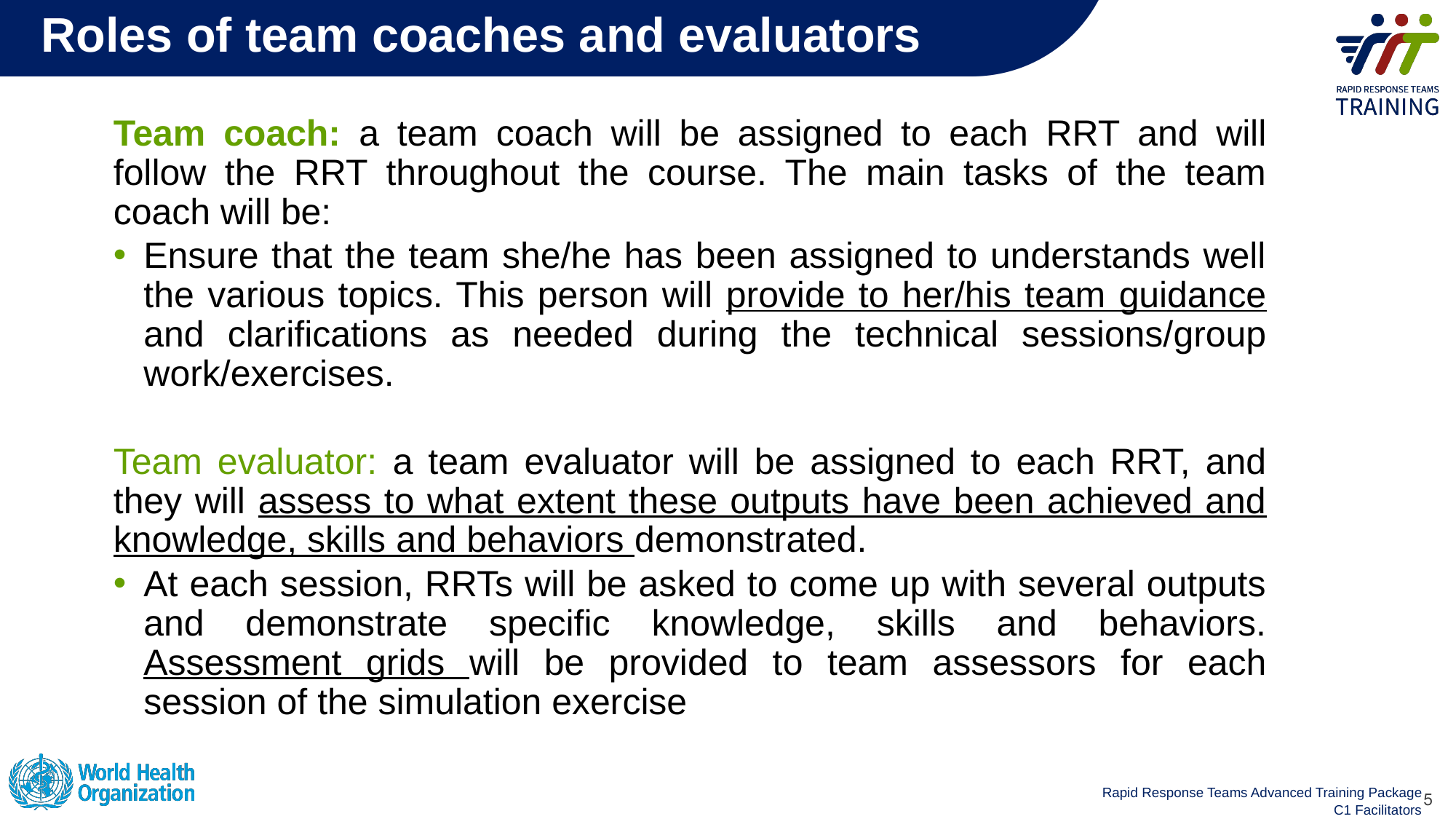

# Roles of team coaches and evaluators
Team coach: a team coach will be assigned to each RRT and will follow the RRT throughout the course. The main tasks of the team coach will be:
Ensure that the team she/he has been assigned to understands well the various topics. This person will provide to her/his team guidance and clarifications as needed during the technical sessions/group work/exercises.

Team evaluator: a team evaluator will be assigned to each RRT, and they will assess to what extent these outputs have been achieved and knowledge, skills and behaviors demonstrated.
At each session, RRTs will be asked to come up with several outputs and demonstrate specific knowledge, skills and behaviors. Assessment grids will be provided to team assessors for each session of the simulation exercise